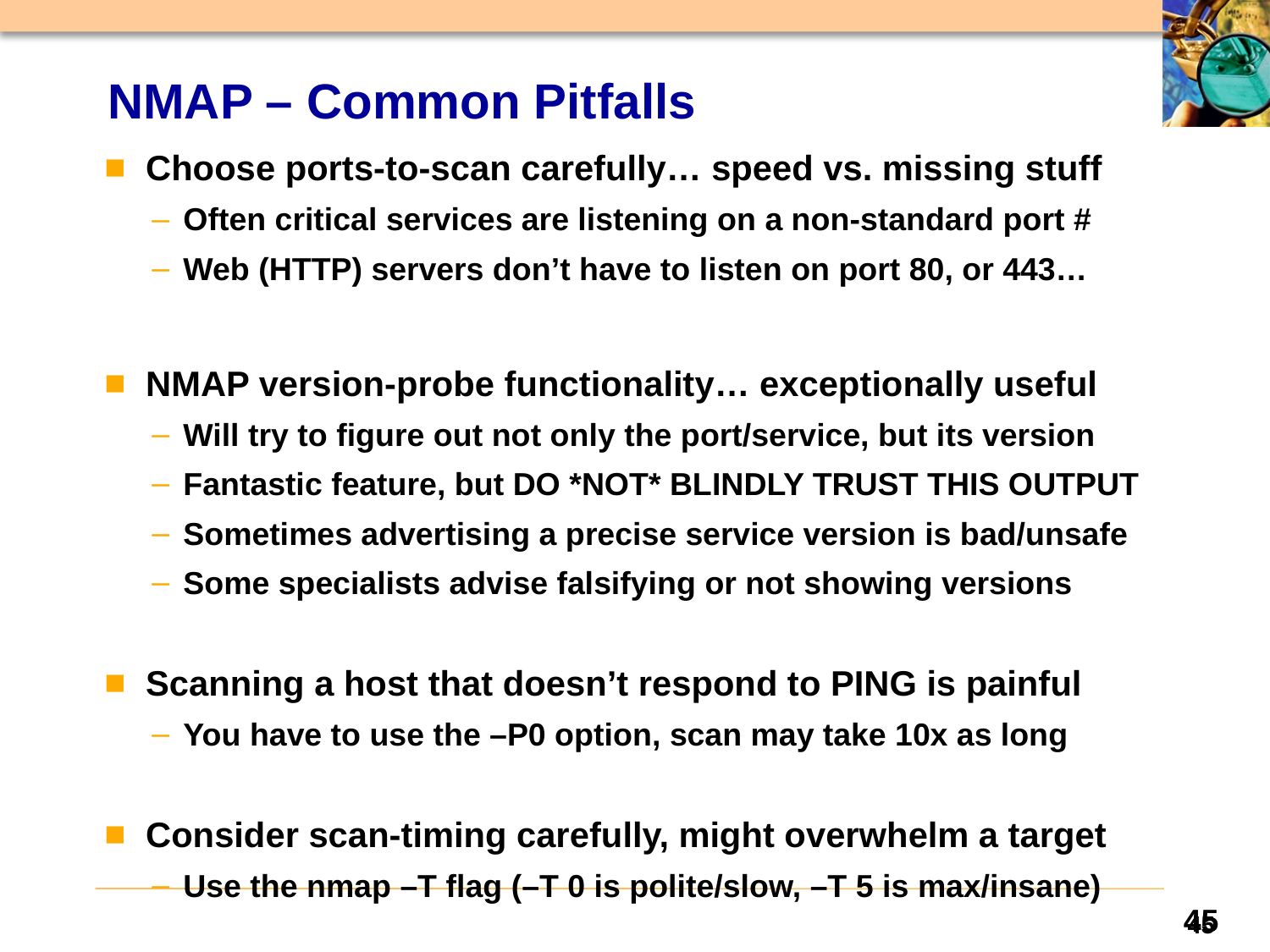

# NMAP – Common Pitfalls
 Choose ports-to-scan carefully… speed vs. missing stuff
Often critical services are listening on a non-standard port #
Web (HTTP) servers don’t have to listen on port 80, or 443…

 NMAP version-probe functionality… exceptionally useful
Will try to figure out not only the port/service, but its version
Fantastic feature, but DO *NOT* BLINDLY TRUST THIS OUTPUT
Sometimes advertising a precise service version is bad/unsafe
Some specialists advise falsifying or not showing versions

 Scanning a host that doesn’t respond to PING is painful
You have to use the –P0 option, scan may take 10x as long

 Consider scan-timing carefully, might overwhelm a target
Use the nmap –T flag (–T 0 is polite/slow, –T 5 is max/insane)
45